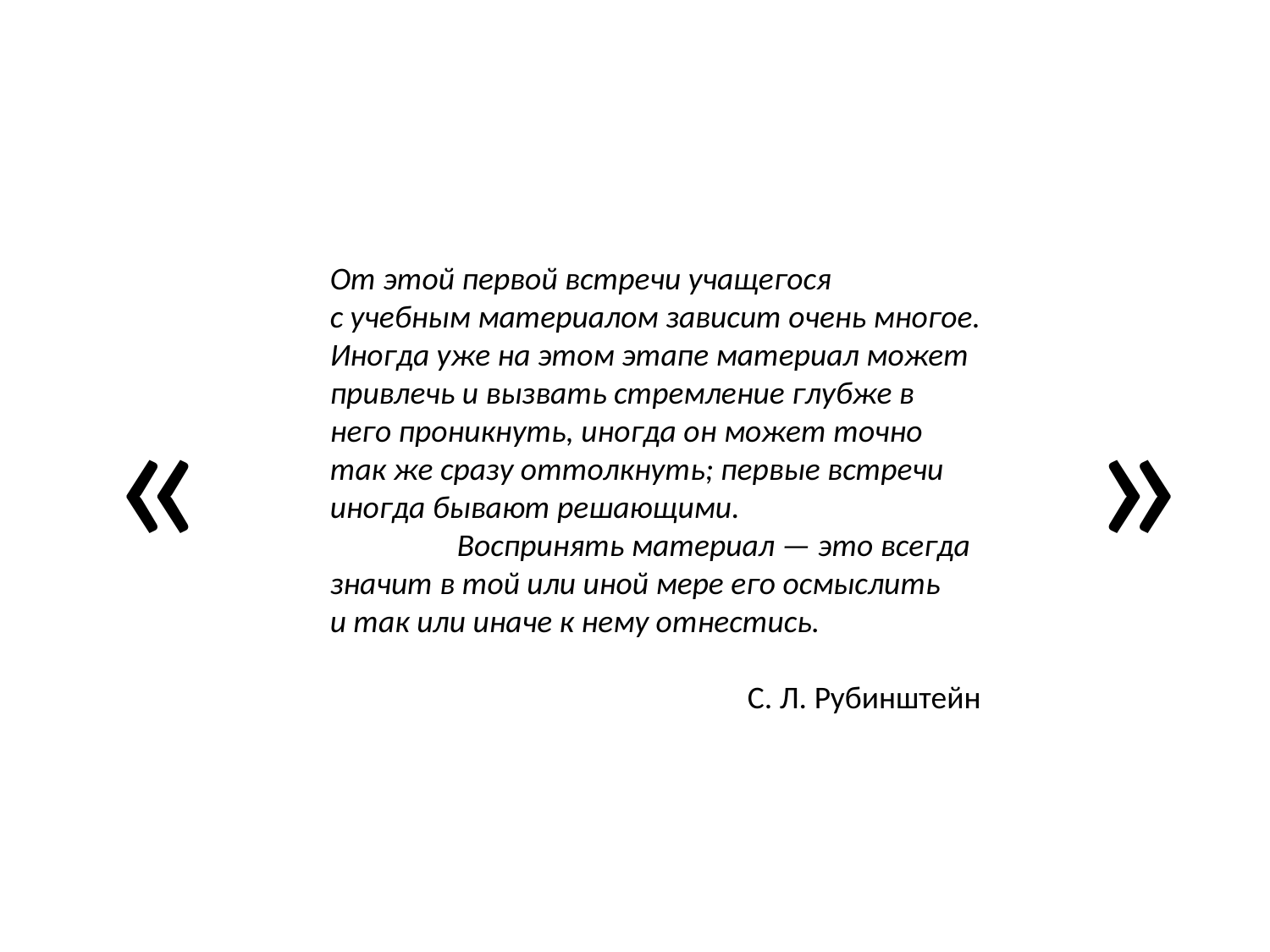

От этой первой встречи учащегося
с учебным материалом зависит очень многое. Иногда уже на этом этапе материал может привлечь и вызвать стремление глубже в него проникнуть, иногда он может точно так же сразу оттолкнуть; первые встречи иногда бывают решающими.
	Воспринять материал — это всегда значит в той или иной мере его осмыслить
и так или иначе к нему отнестись.

С. Л. Рубинштейн
«
»